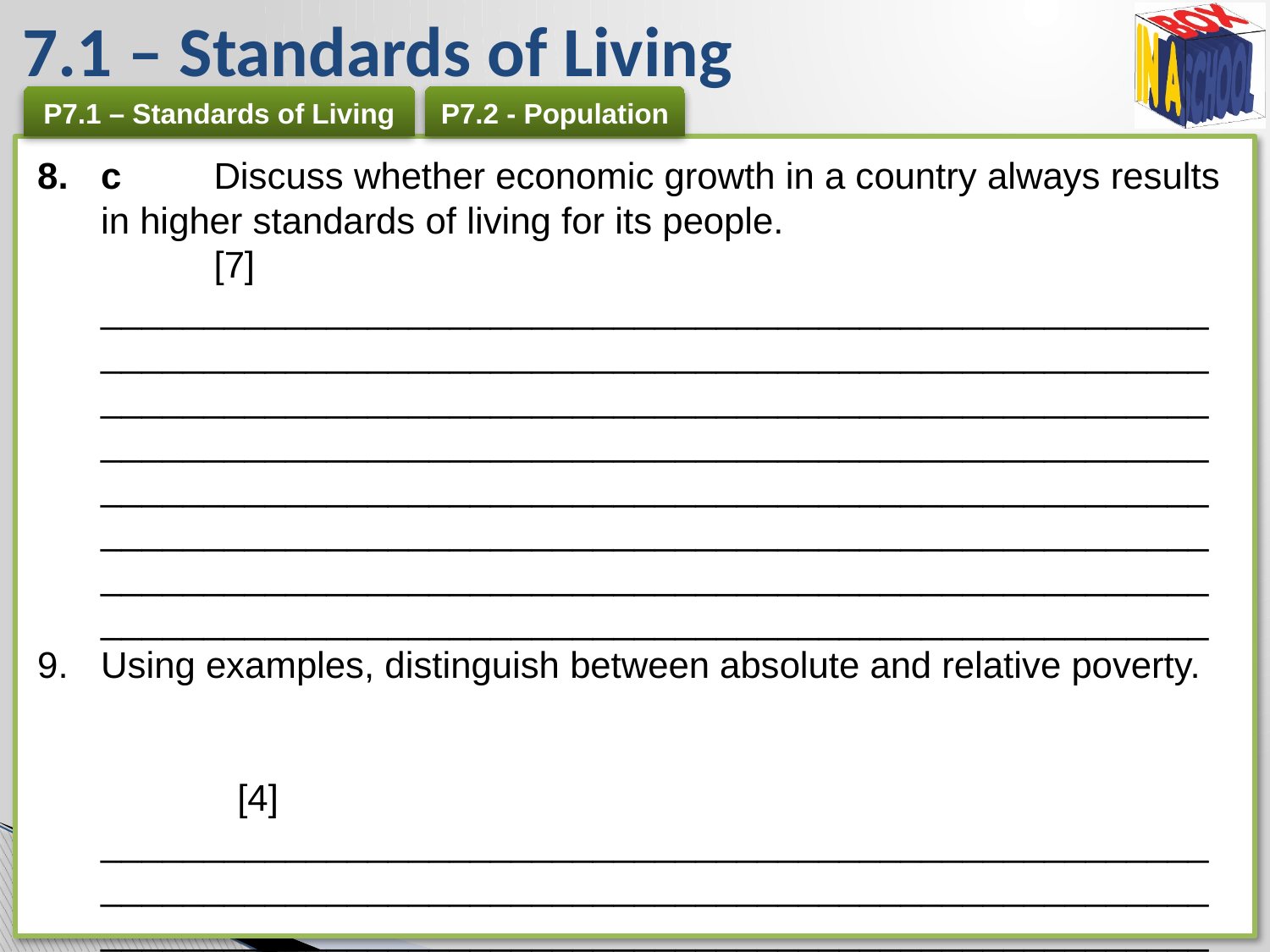

# 7.1 – Standards of Living
c 	Discuss whether economic growth in a country always results in higher standards of living for its people. 	[7]
________________________________________________________________________________________________________________________________________________________________________________________________________________________________________________________________________________________________________________________________________________________________________________________________________________________________________________
Using examples, distinguish between absolute and relative poverty. 			[4]
______________________________________________________________________________________________________________________________________________________________________________________________________________________________________________________________________________